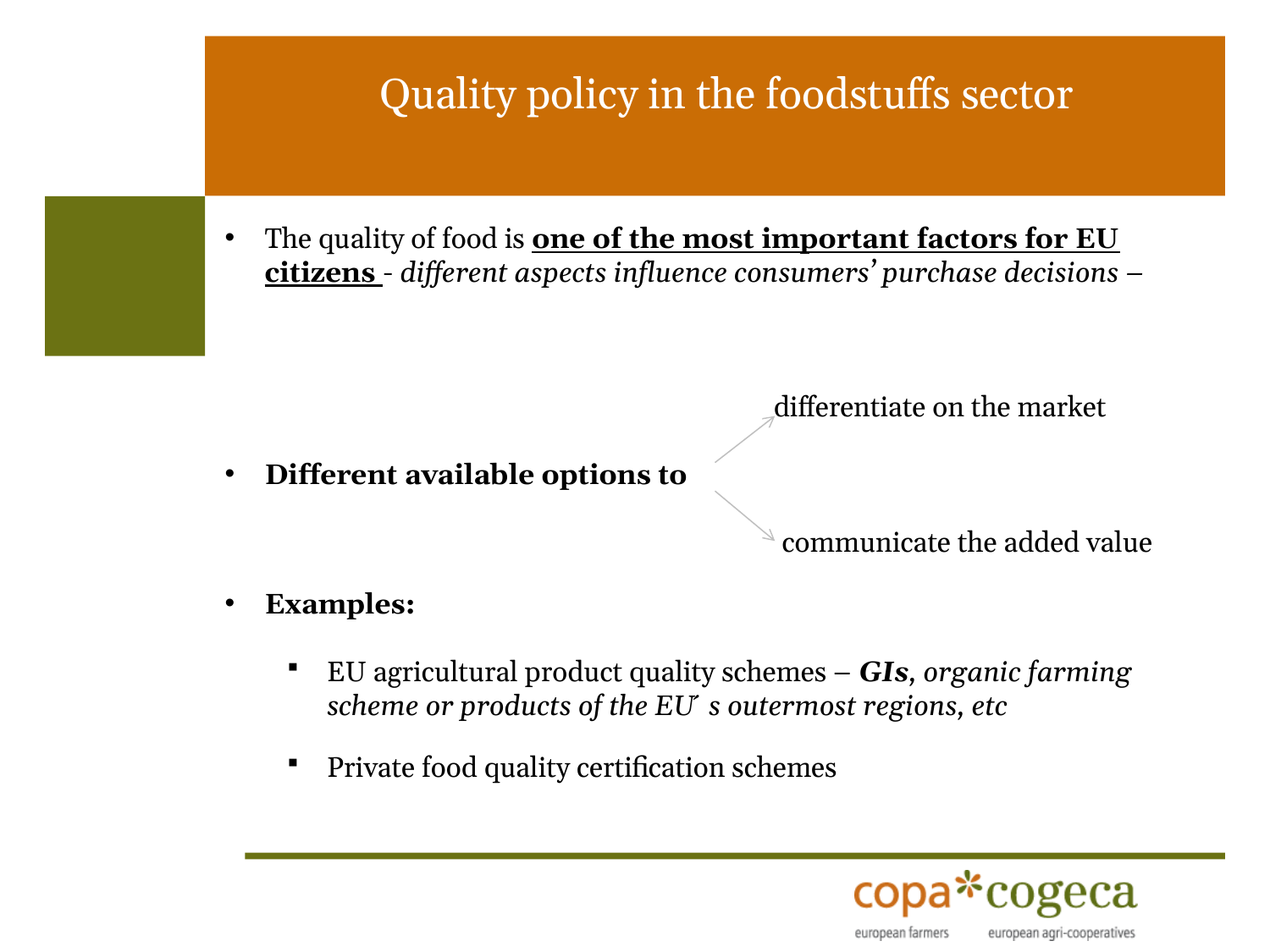

# Quality policy in the foodstuffs sector

The quality of food is one of the most important factors for EU citizens - different aspects influence consumers’ purchase decisions –

                                                                                 differentiate on the market

Different available options to

                               communicate the added value
Examples:

EU agricultural product quality schemes – GIs, organic farming scheme or products of the EU´s outermost regions, etc
Private food quality certification schemes